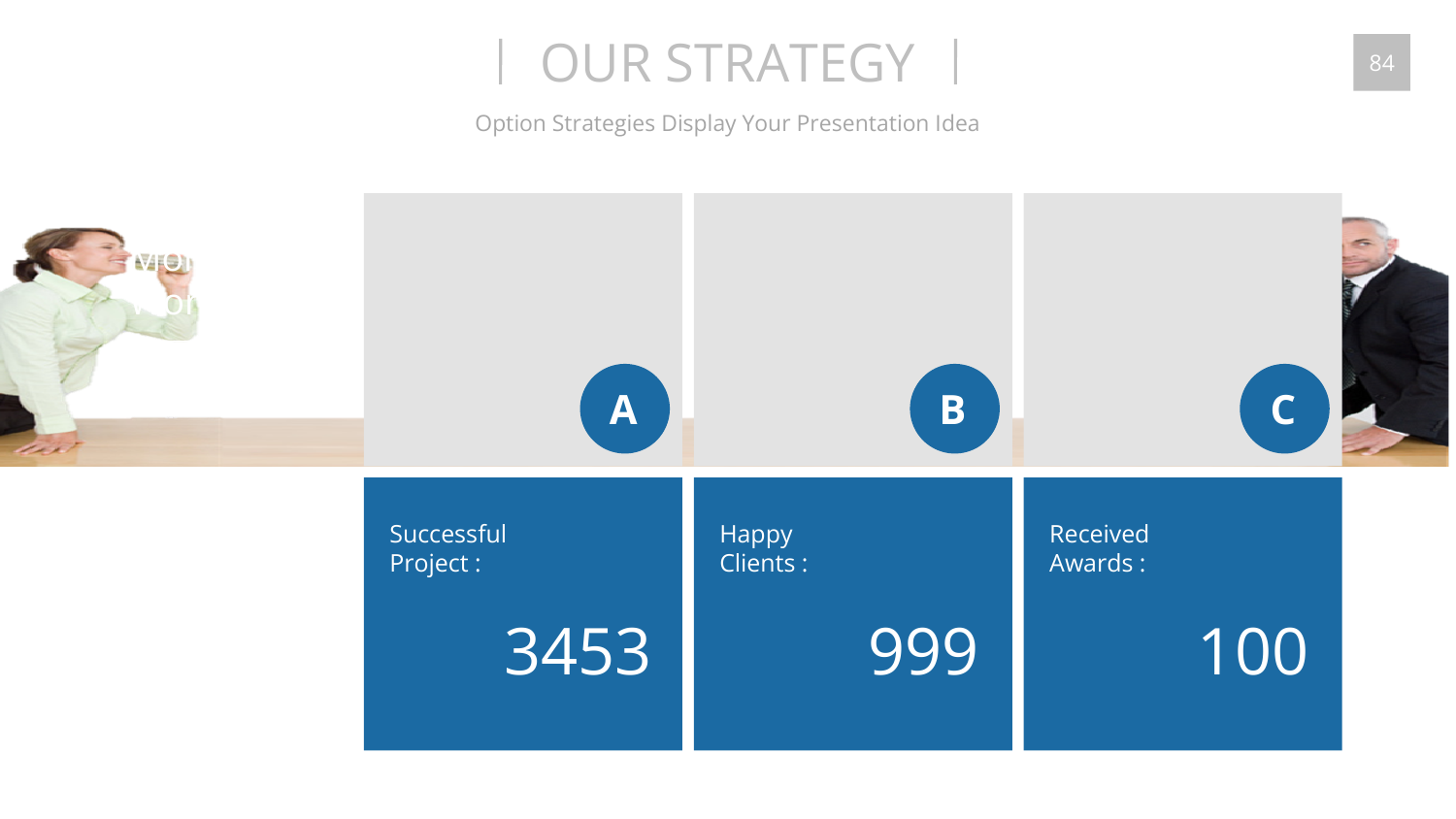

OUR STRATEGY
84
Option Strategies Display Your Presentation Idea

Monica
Work

A

Successful
Project :
3453

B

Happy
Clients :
999

C

Received
Awards :
100